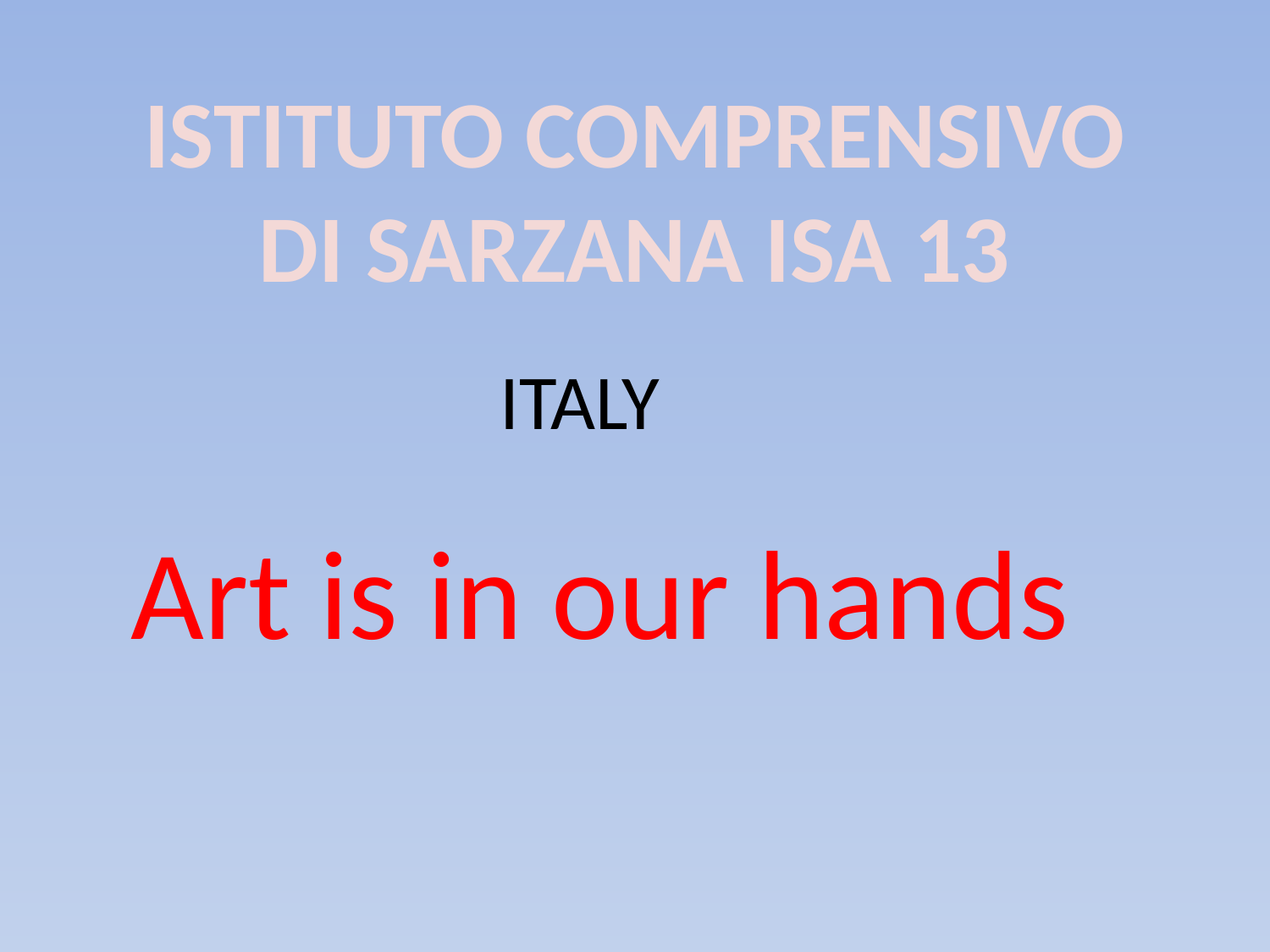

ISTITUTO COMPRENSIVO
DI SARZANA ISA 13
ITALY
Art is in our hands